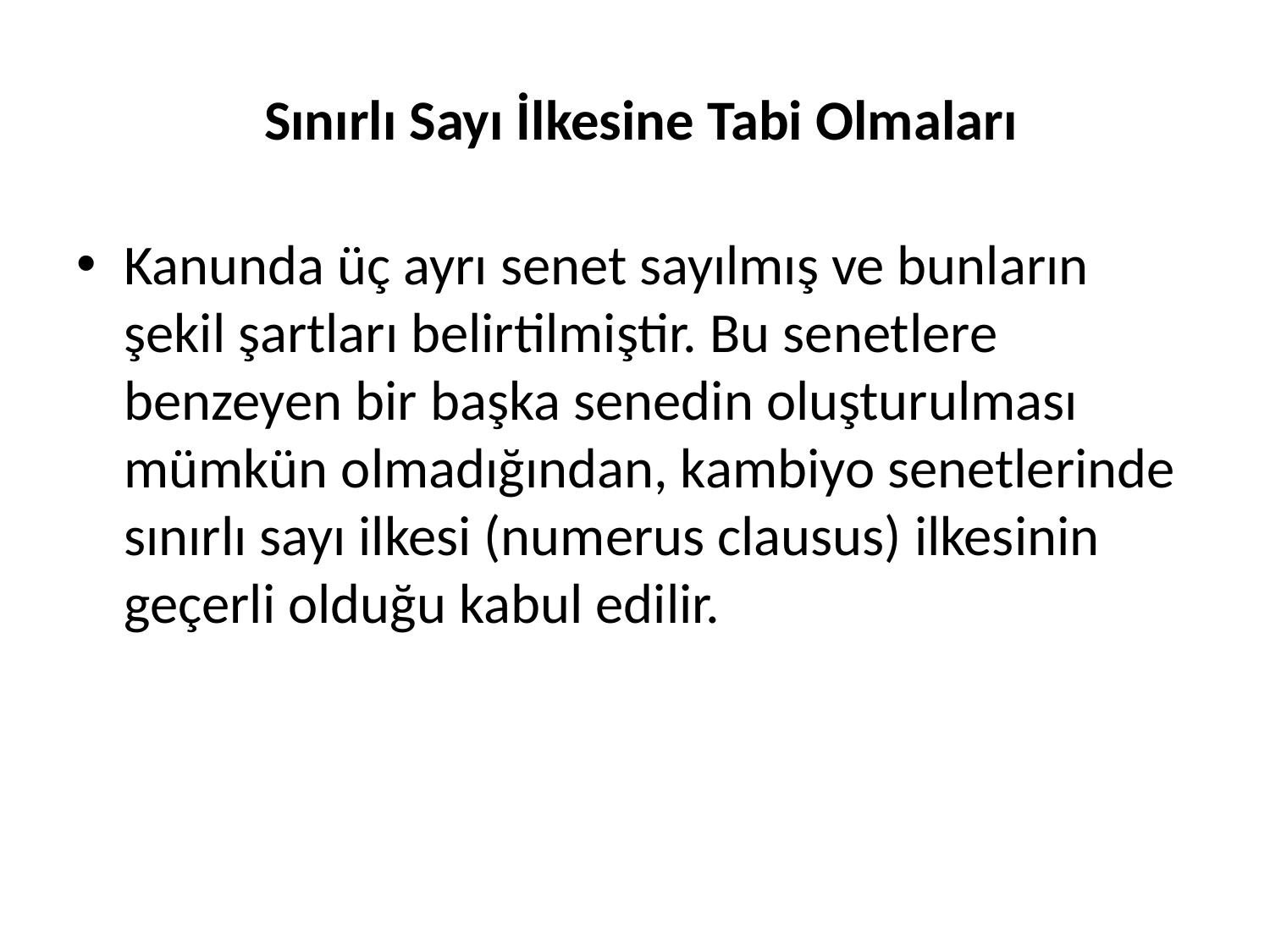

# Sınırlı Sayı İlkesine Tabi Olmaları
Kanunda üç ayrı senet sayılmış ve bunların şekil şartları belirtilmiştir. Bu senetlere benzeyen bir başka senedin oluşturulması mümkün olmadığından, kambiyo senetlerinde sınırlı sayı ilkesi (numerus clausus) ilkesinin geçerli olduğu kabul edilir.